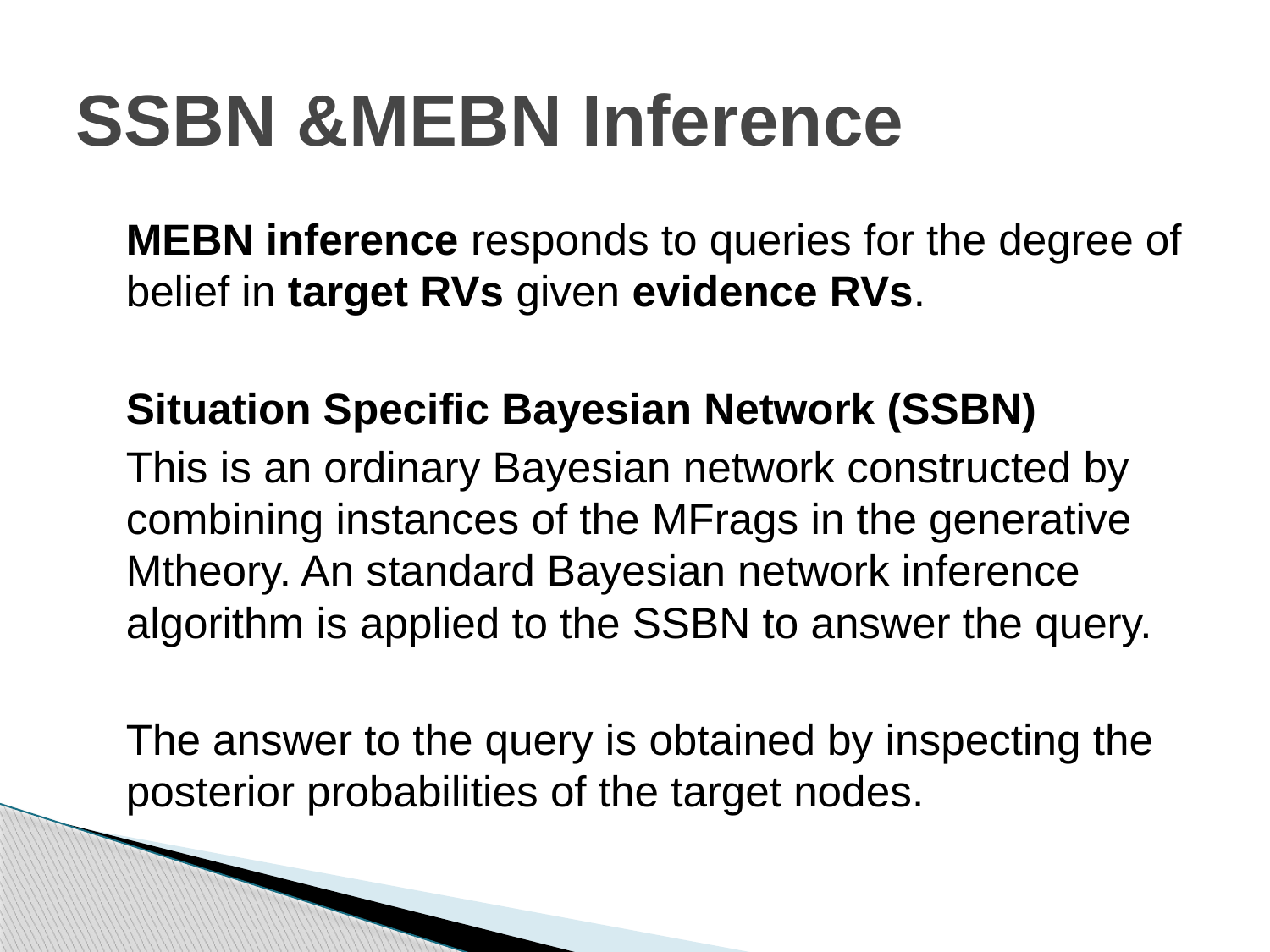

# SSBN &MEBN Inference
	MEBN inference responds to queries for the degree of belief in target RVs given evidence RVs.

	Situation Specific Bayesian Network (SSBN)
	This is an ordinary Bayesian network constructed by   combining instances of the MFrags in the generative  Mtheory. An standard Bayesian network inference algorithm is applied to the SSBN to answer the query.

	The answer to the query is obtained by inspecting the posterior probabilities of the target nodes.